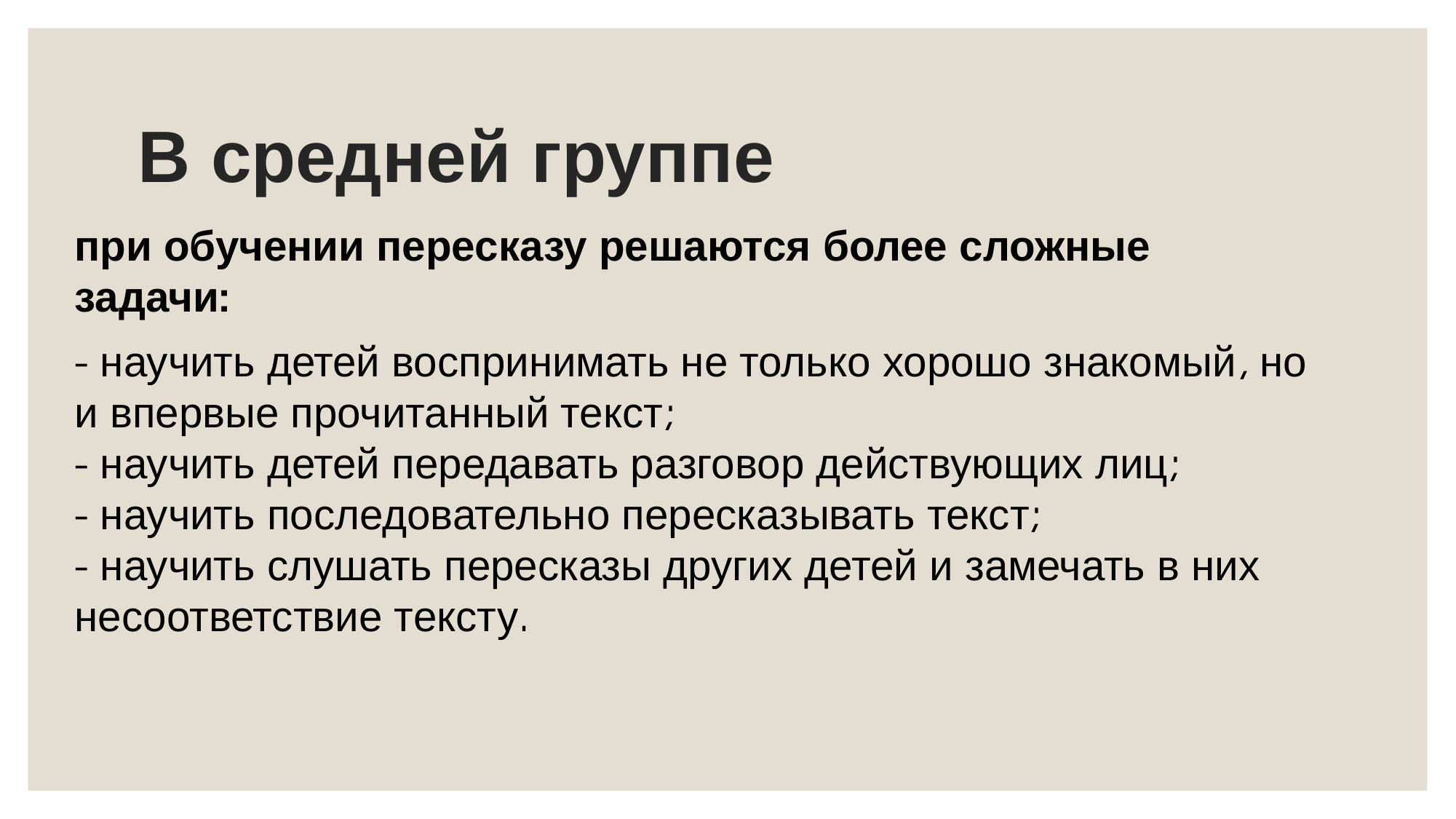

# В средней группе
при обучении пересказу решаются более сложные задачи:
- научить детей воспринимать не только хорошо знакомый, но и впервые прочитанный текст;
- научить детей передавать разговор действующих лиц;
- научить последовательно пересказывать текст;
- научить слушать пересказы других детей и замечать в них несоответствие тексту.